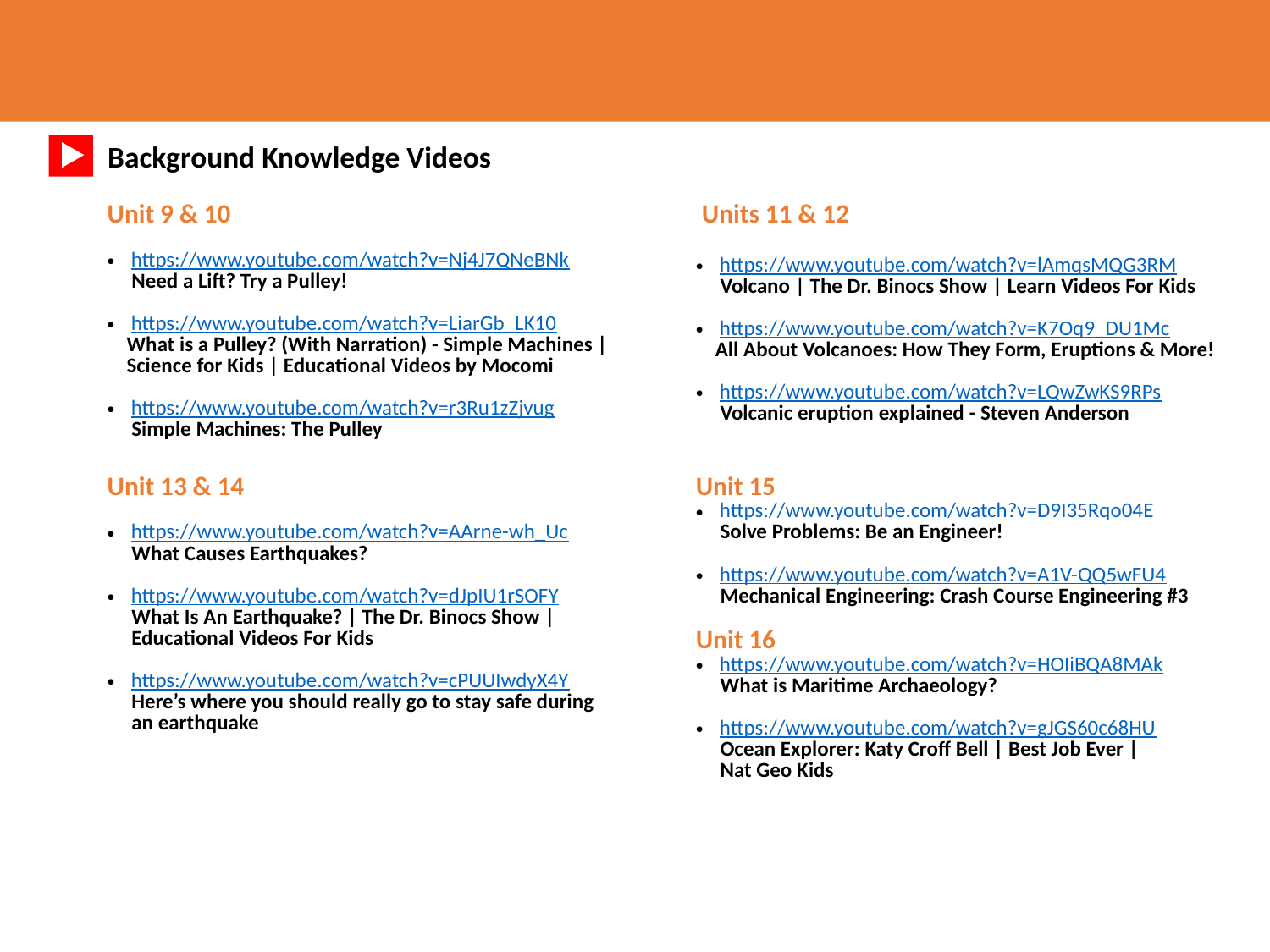

STEAM Reading
Background Knowledge Videos

| Unit 9 & 10 https://www.youtube.com/watch?v=Nj4J7QNeBNk Need a Lift? Try a Pulley!  https://www.youtube.com/watch?v=LiarGb\_LK10 What is a Pulley? (With Narration) - Simple Machines | Science for Kids | Educational Videos by Mocomi https://www.youtube.com/watch?v=r3Ru1zZjvug Simple Machines: The Pulley | Units 11 & 12 https://www.youtube.com/watch?v=lAmqsMQG3RM Volcano | The Dr. Binocs Show | Learn Videos For Kids  https://www.youtube.com/watch?v=K7Oq9\_DU1Mc All About Volcanoes: How They Form, Eruptions & More!  https://www.youtube.com/watch?v=LQwZwKS9RPs Volcanic eruption explained - Steven Anderson |
| --- | --- |
| Unit 13 & 14 https://www.youtube.com/watch?v=AArne-wh\_Uc What Causes Earthquakes?  https://www.youtube.com/watch?v=dJpIU1rSOFY What Is An Earthquake? | The Dr. Binocs Show | Educational Videos For Kids  https://www.youtube.com/watch?v=cPUUIwdyX4Y Here’s where you should really go to stay safe during an earthquake | Unit 15 https://www.youtube.com/watch?v=D9I35Rqo04E Solve Problems: Be an Engineer!  https://www.youtube.com/watch?v=A1V-QQ5wFU4 Mechanical Engineering: Crash Course Engineering #3  Unit 16 https://www.youtube.com/watch?v=HOIiBQA8MAk What is Maritime Archaeology?  https://www.youtube.com/watch?v=gJGS60c68HU Ocean Explorer: Katy Croff Bell | Best Job Ever | Nat Geo Kids |